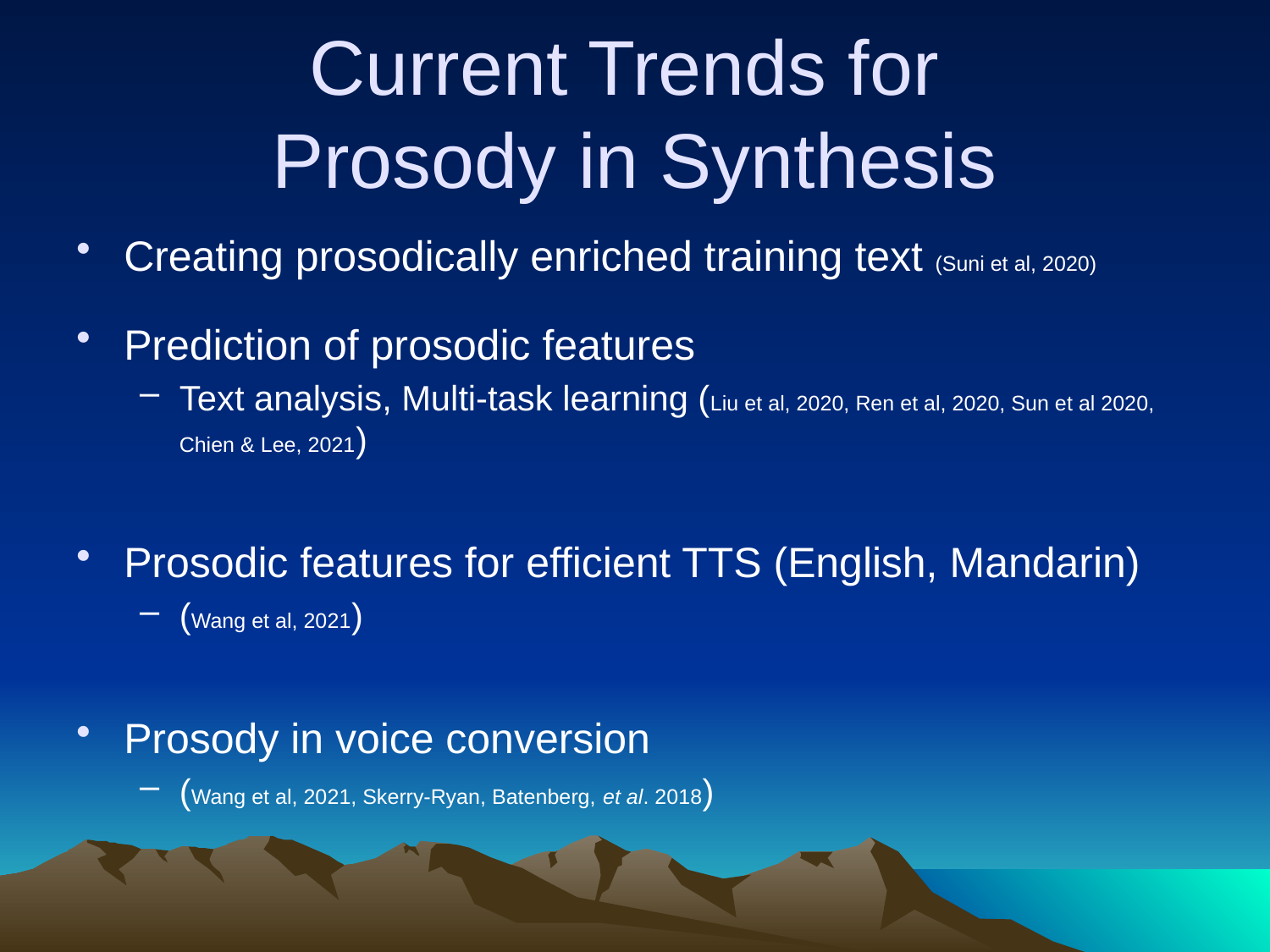

# Current Trends for Prosody in Synthesis
Creating prosodically enriched training text (Suni et al, 2020)

Prediction of prosodic features
Text analysis, Multi-task learning (Liu et al, 2020, Ren et al, 2020, Sun et al 2020, Chien & Lee, 2021)

Prosodic features for efficient TTS (English, Mandarin)
(Wang et al, 2021)

Prosody in voice conversion
(Wang et al, 2021, Skerry-Ryan, Batenberg, et al. 2018)